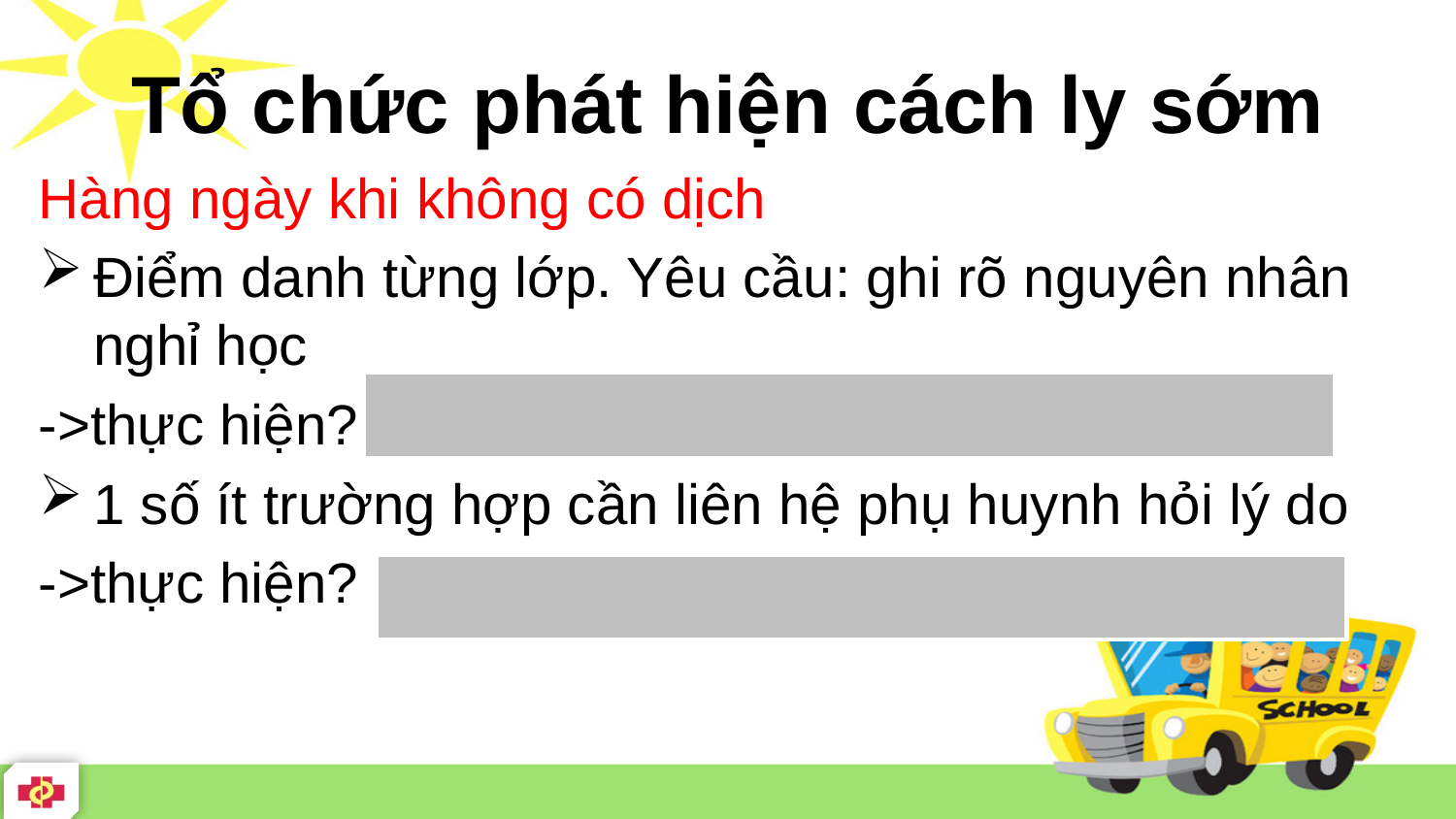

# Tổ chức phát hiện cách ly sớm
Hàng ngày khi không có dịch
Điểm danh từng lớp. Yêu cầu: ghi rõ nguyên nhân nghỉ học
->thực hiện? giáo viên chủ nhiệm/giám thị/quản nhiệm, bảo mẫu
1 số ít trường hợp cần liên hệ phụ huynh hỏi lý do
->thực hiện? giáo viên chủ nhiệm/giám thị/quản nhiệm, bảo mẫu